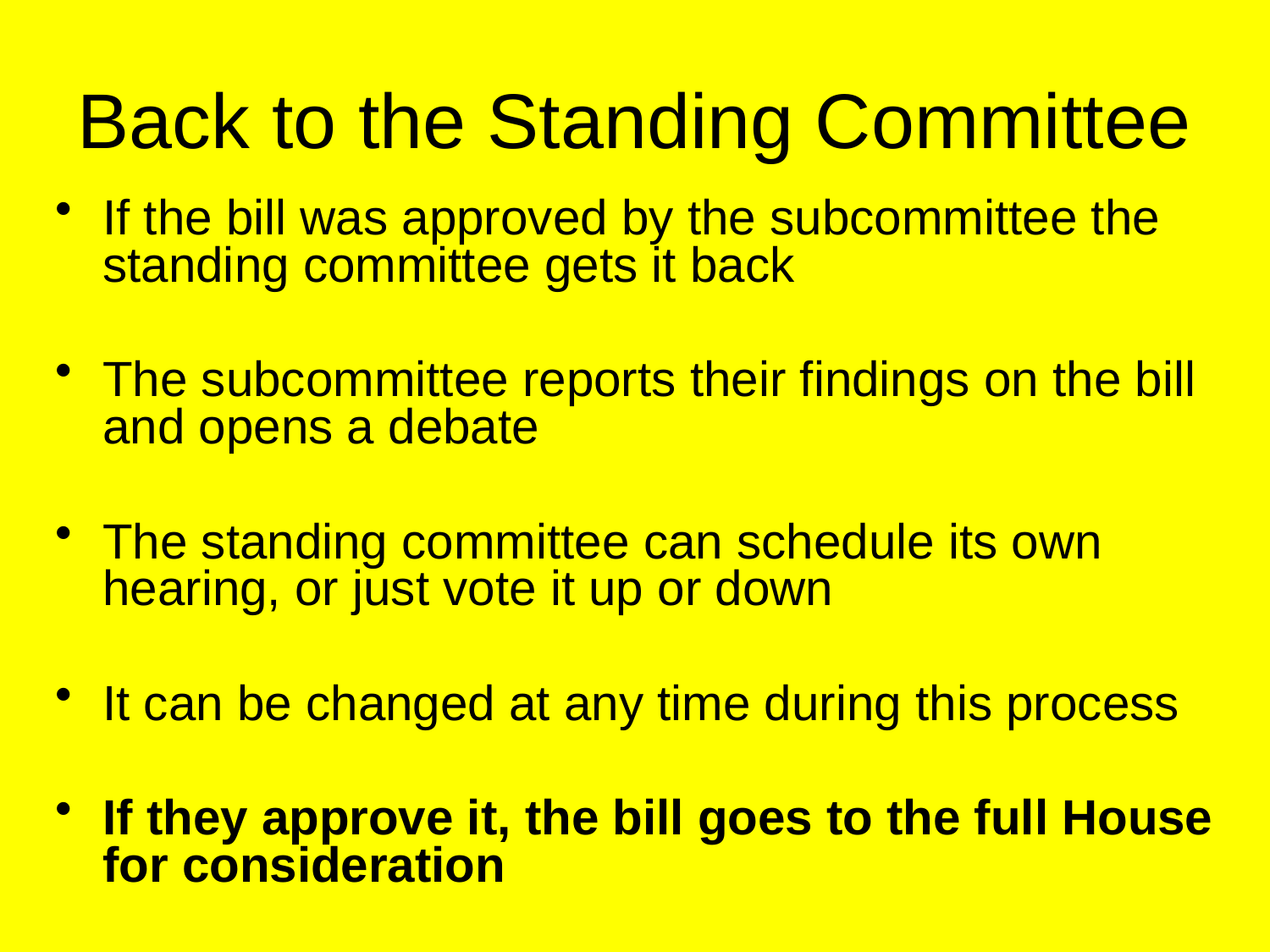

# Back to the Standing Committee
If the bill was approved by the subcommittee the standing committee gets it back

The subcommittee reports their findings on the bill and opens a debate

The standing committee can schedule its own hearing, or just vote it up or down

It can be changed at any time during this process

If they approve it, the bill goes to the full House for consideration